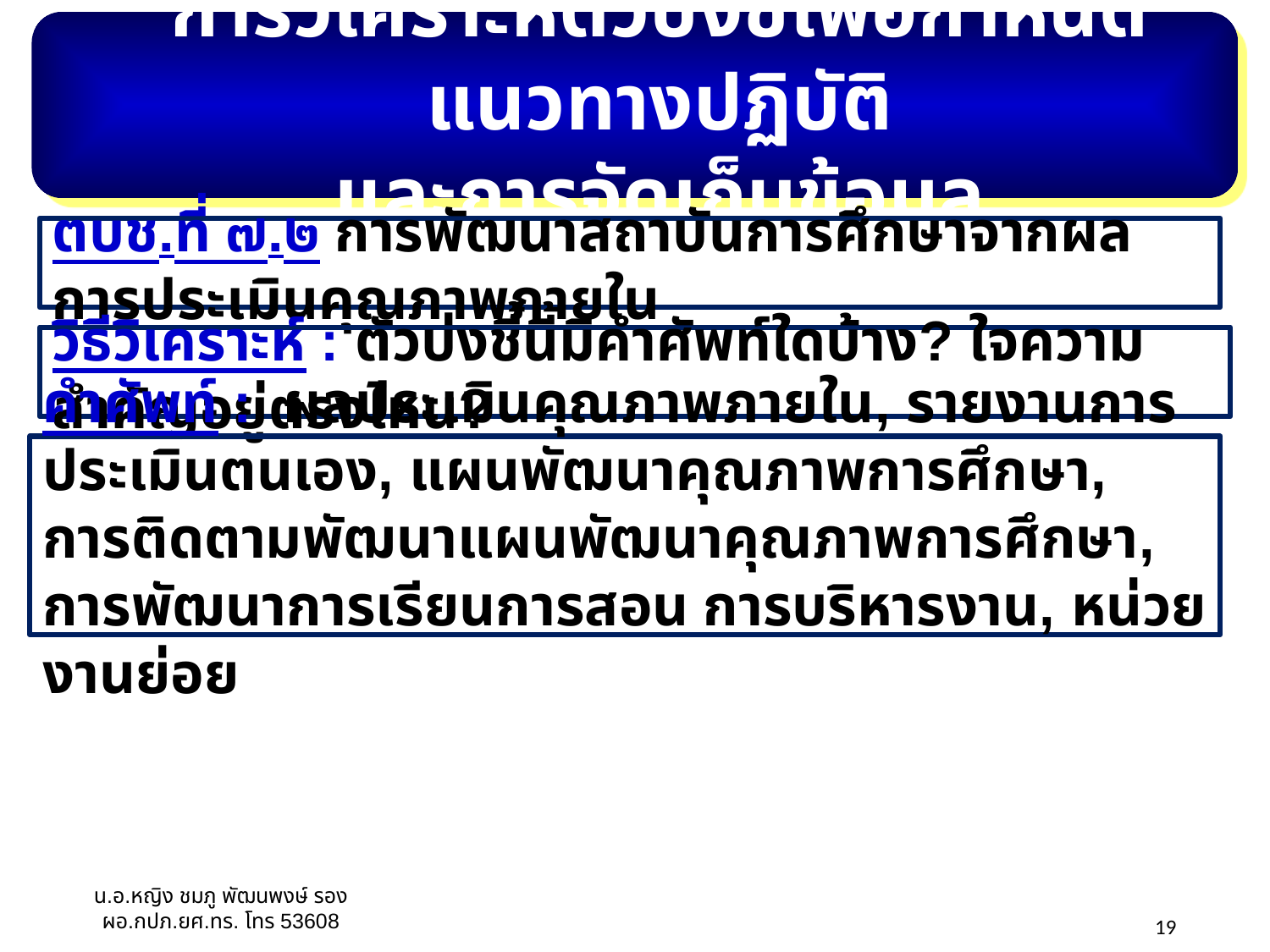

การวิเคราะห์ตัวบ่งชี้เพื่อกำหนดแนวทางปฏิบัติ
และการจัดเก็บข้อมูล
ตบช.ที่ ๗.๒ การพัฒนาสถาบันการศึกษาจากผลการประเมินคุณภาพภายใน
วิธีวิเคราะห์ : ตัวบ่งชี้นี้มีคำศัพท์ใดบ้าง? ใจความสำคัญอยู่ตรงไหน?
คำศัพท์ :  ผลประเมินคุณภาพภายใน, รายงานการประเมินตนเอง, แผนพัฒนาคุณภาพการศึกษา, การติดตามพัฒนาแผนพัฒนาคุณภาพการศึกษา, การพัฒนาการเรียนการสอน การบริหารงาน, หน่วยงานย่อย
น.อ.หญิง ชมภู พัฒนพงษ์ รอง ผอ.กปภ.ยศ.ทร. โทร 53608
26/03/55
19